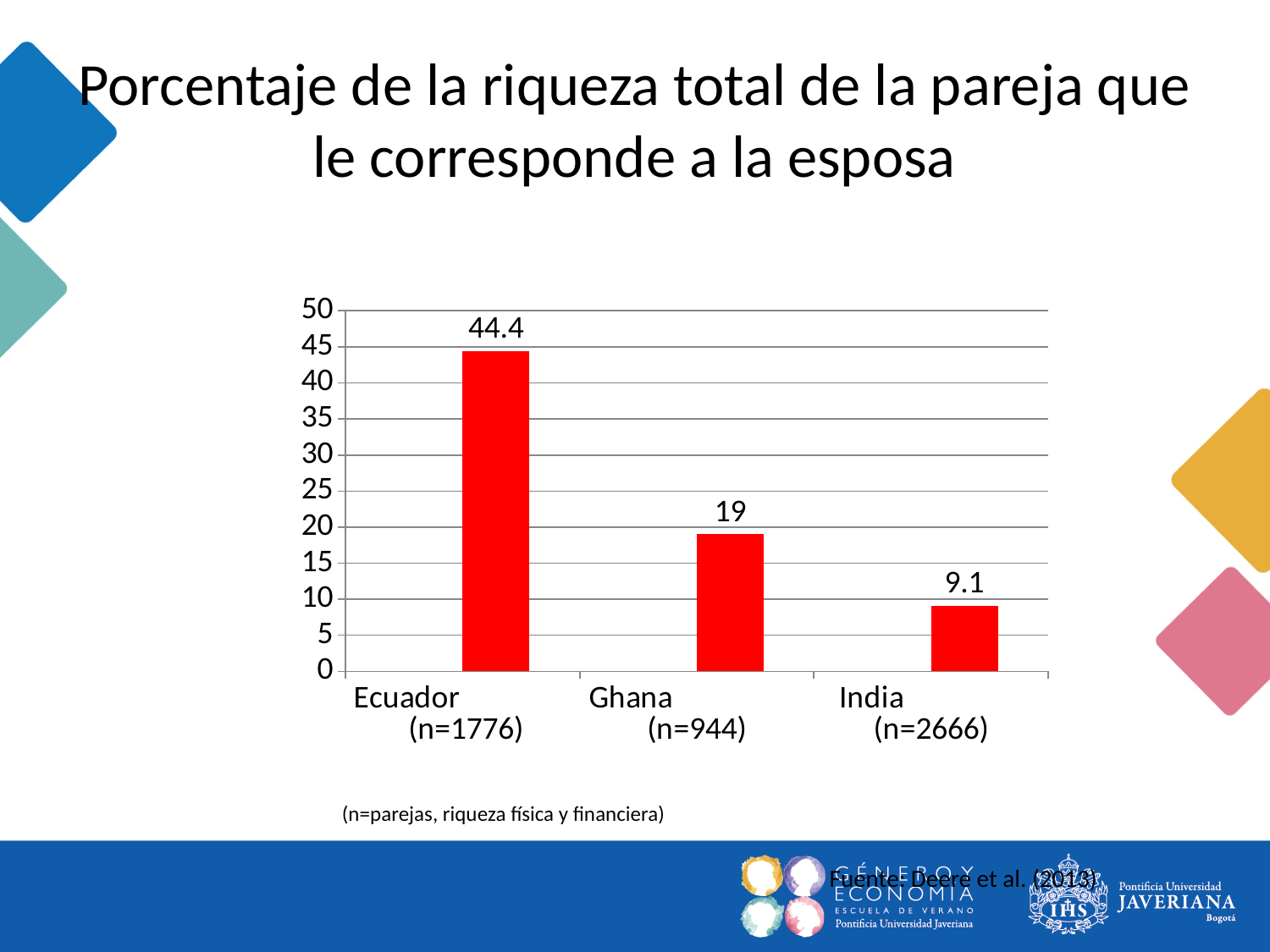

# Porcentaje de la riqueza total de la pareja que le corresponde a la esposa

### Chart

| Category | Column1 | Total |
|---|---|---|
| Ecuador                   (n=1776) | None | 44.4 |
| Ghana                     (n=944) | None | 19.0 |
| India                   (n=2666) | None | 9.1 |
(n=parejas, riqueza física y financiera)
Fuente: Deere et al. (2013)